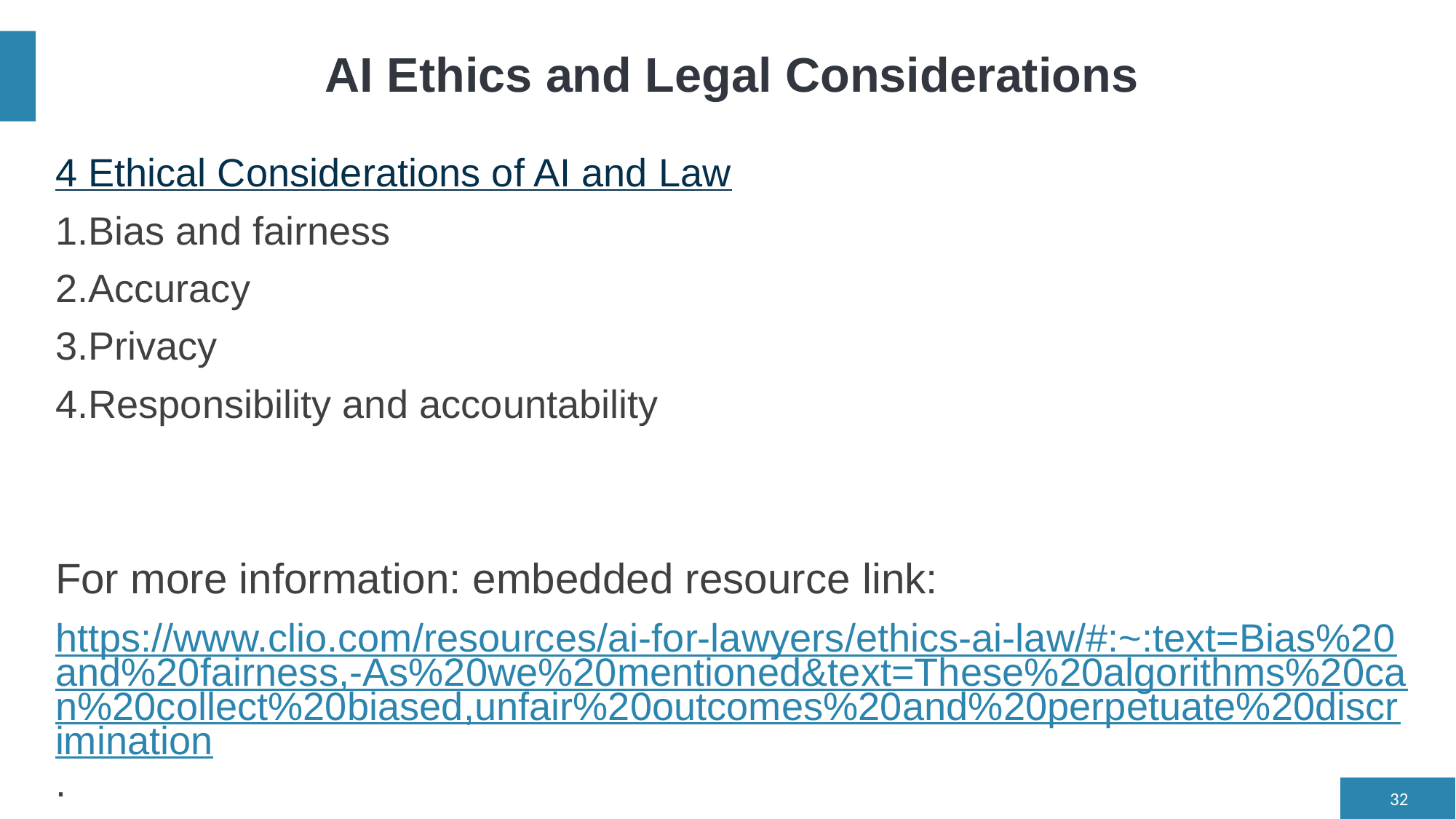

# AI Ethics and Legal Considerations
4 Ethical Considerations of AI and Law
Bias and fairness
Accuracy
Privacy
Responsibility and accountability

For more information: embedded resource link:
https://www.clio.com/resources/ai-for-lawyers/ethics-ai-law/#:~:text=Bias%20and%20fairness,-As%20we%20mentioned&text=These%20algorithms%20can%20collect%20biased,unfair%20outcomes%20and%20perpetuate%20discrimination.

32